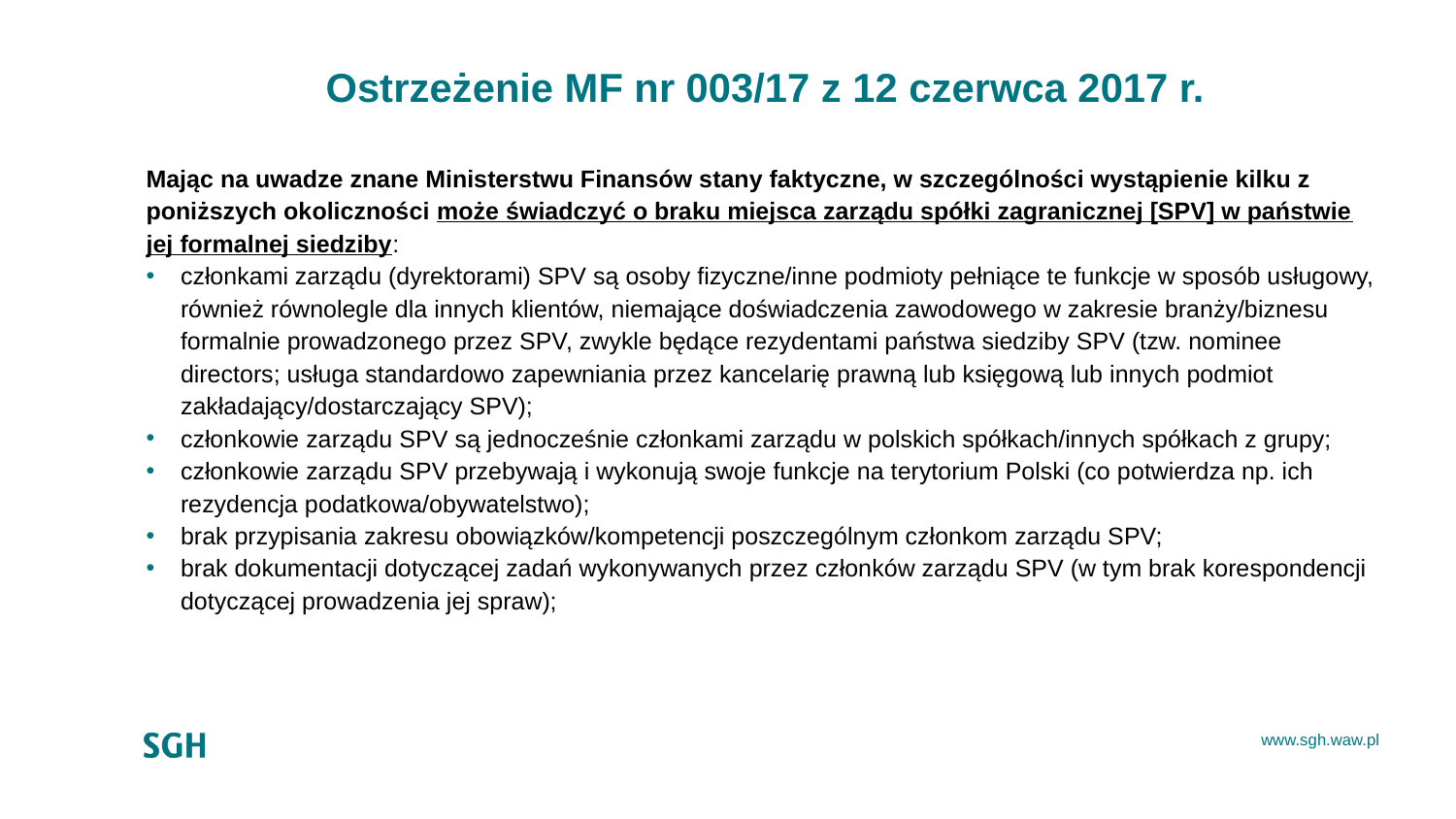

# Ostrzeżenie MF nr 003/17 z 12 czerwca 2017 r.
Mając na uwadze znane Ministerstwu Finansów stany faktyczne, w szczególności wystąpienie kilku z poniższych okoliczności może świadczyć o braku miejsca zarządu spółki zagranicznej [SPV] w państwie jej formalnej siedziby:
członkami zarządu (dyrektorami) SPV są osoby fizyczne/inne podmioty pełniące te funkcje w sposób usługowy, również równolegle dla innych klientów, niemające doświadczenia zawodowego w zakresie branży/biznesu formalnie prowadzonego przez SPV, zwykle będące rezydentami państwa siedziby SPV (tzw. nominee directors; usługa standardowo zapewniania przez kancelarię prawną lub księgową lub innych podmiot zakładający/dostarczający SPV);
członkowie zarządu SPV są jednocześnie członkami zarządu w polskich spółkach/innych spółkach z grupy;
członkowie zarządu SPV przebywają i wykonują swoje funkcje na terytorium Polski (co potwierdza np. ich rezydencja podatkowa/obywatelstwo);
brak przypisania zakresu obowiązków/kompetencji poszczególnym członkom zarządu SPV;
brak dokumentacji dotyczącej zadań wykonywanych przez członków zarządu SPV (w tym brak korespondencji dotyczącej prowadzenia jej spraw);